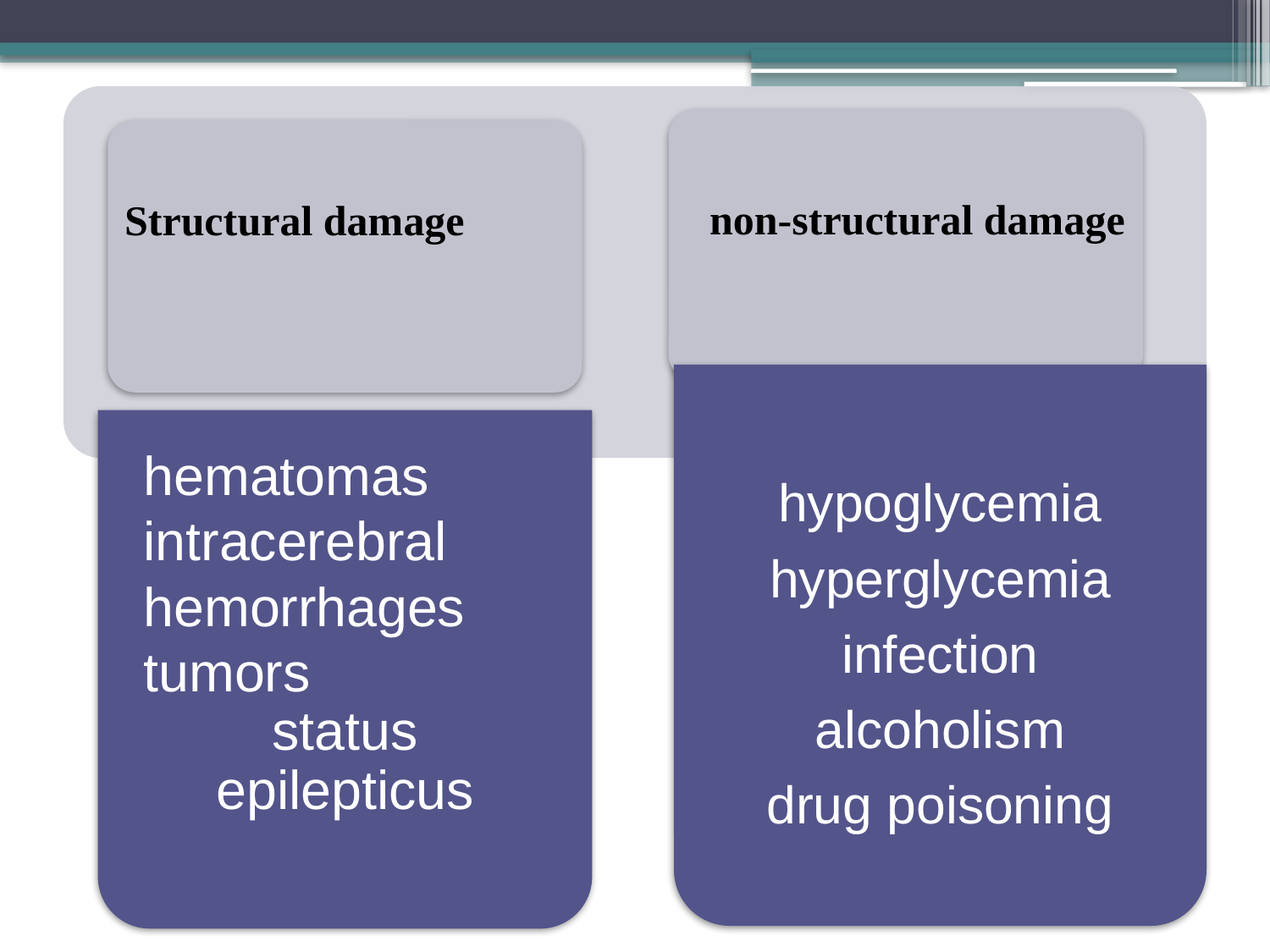

hematomas intracerebral hemorrhages
tumors
status epilepticus

hypoglycemia
hyperglycemia
infection
alcoholism
drug poisoning
#
non-structural damage
Structural damage